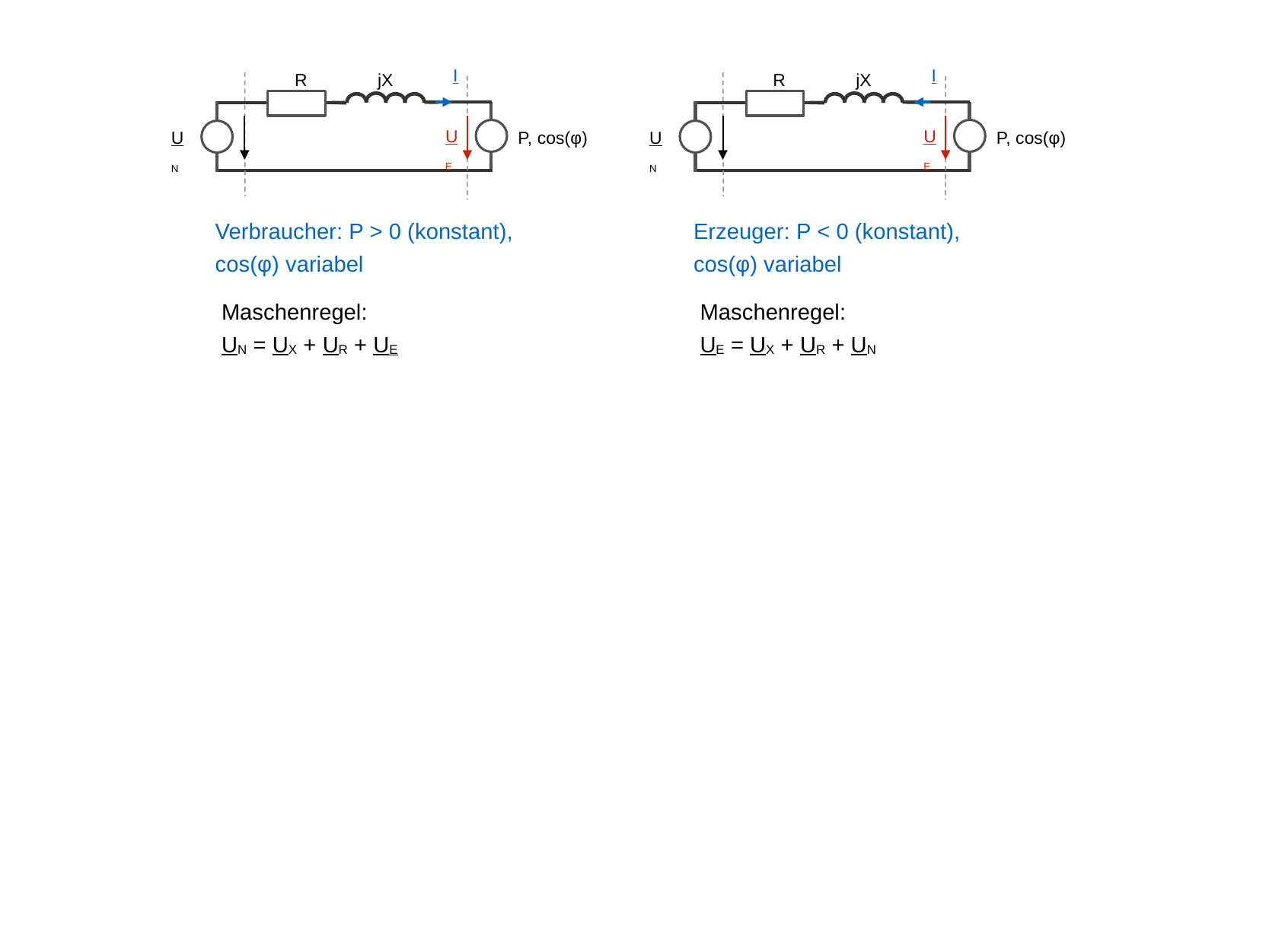

I
R
jX

UE

UN
P, cos(φ)

Verbraucher: P > 0 (konstant),
cos(φ) variabel
Maschenregel:
UN = UX + UR + UE
I
R
jX

UE

UN
P, cos(φ)

Erzeuger: P < 0 (konstant),
cos(φ) variabel
Maschenregel:
UE = UX + UR + UN